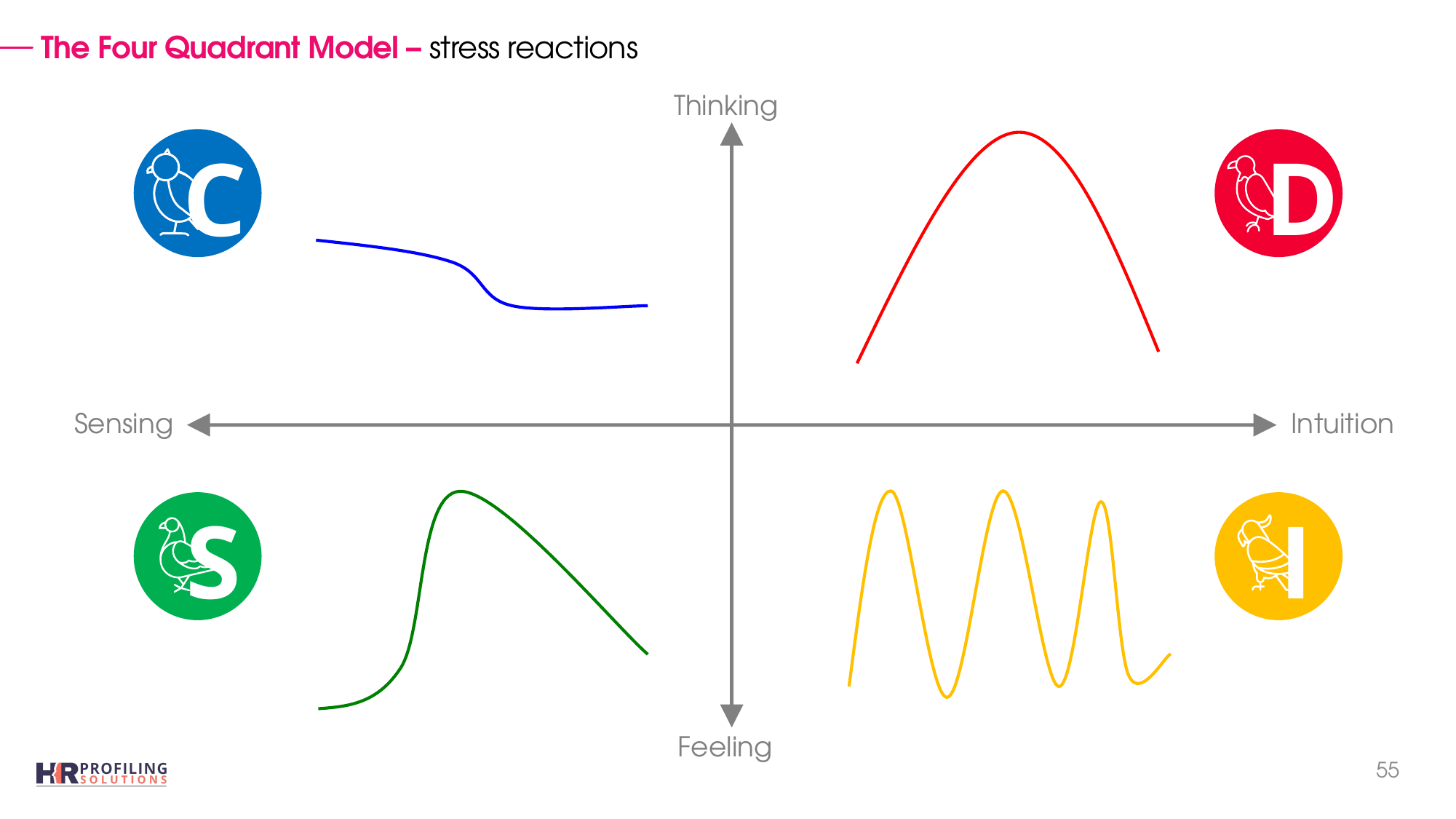

# The Four Quadrant Model – stress reactions
Thinking

C

D

Sensing
Intuition

S

I

Feeling
55